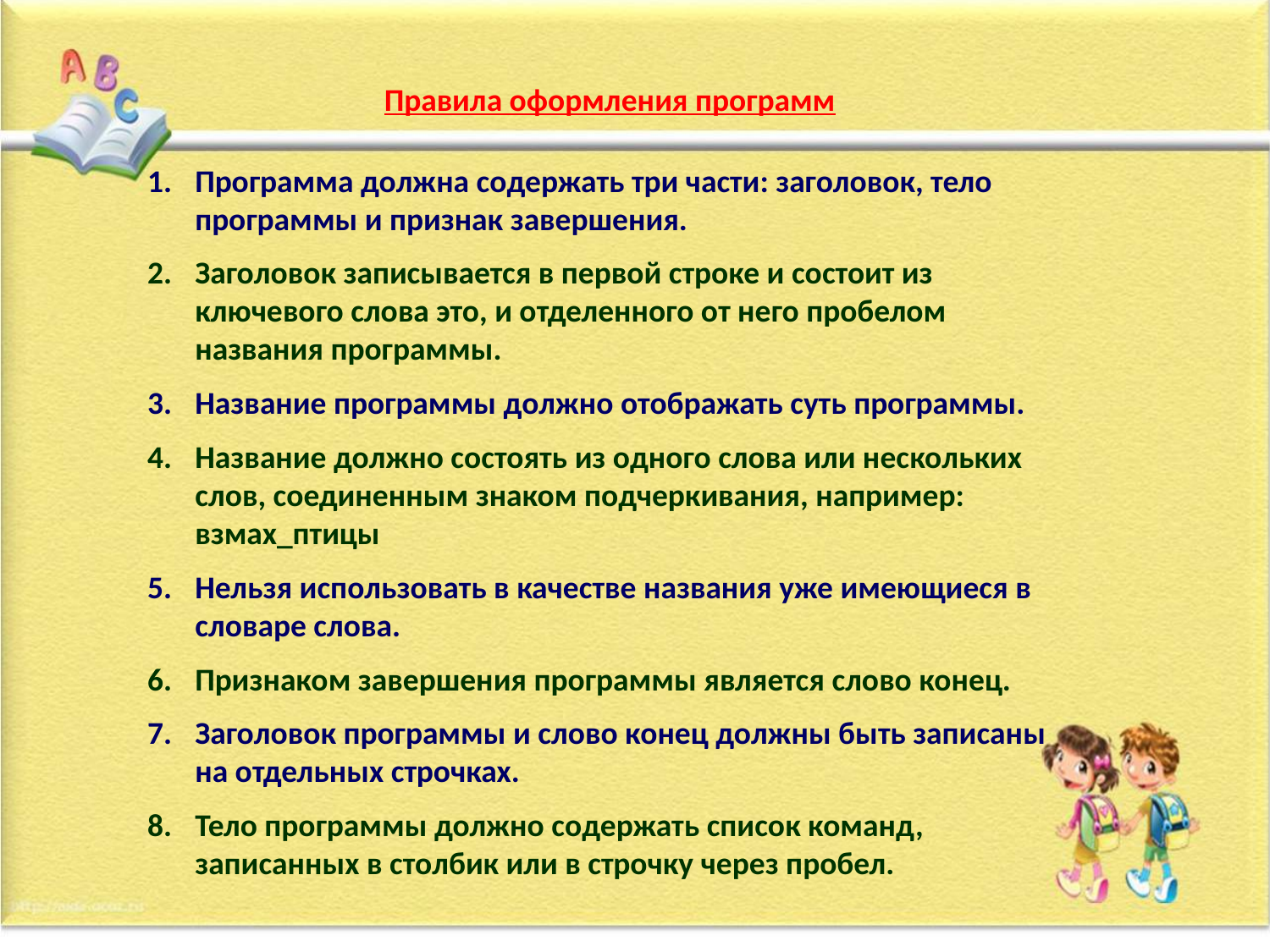

Правила оформления программ

Программа должна содержать три части: заголовок, тело программы и признак завершения.
Заголовок записывается в первой строке и состоит из ключевого слова это, и отделенного от него пробелом названия программы.
Название программы должно отображать суть программы.
Название должно состоять из одного слова или нескольких слов, соединенным знаком подчеркивания, например: взмах_птицы
Нельзя использовать в качестве названия уже имеющиеся в словаре слова.
Признаком завершения программы является слово конец.
Заголовок программы и слово конец должны быть записаны на отдельных строчках.
Тело программы должно содержать список команд, записанных в столбик или в строчку через пробел.